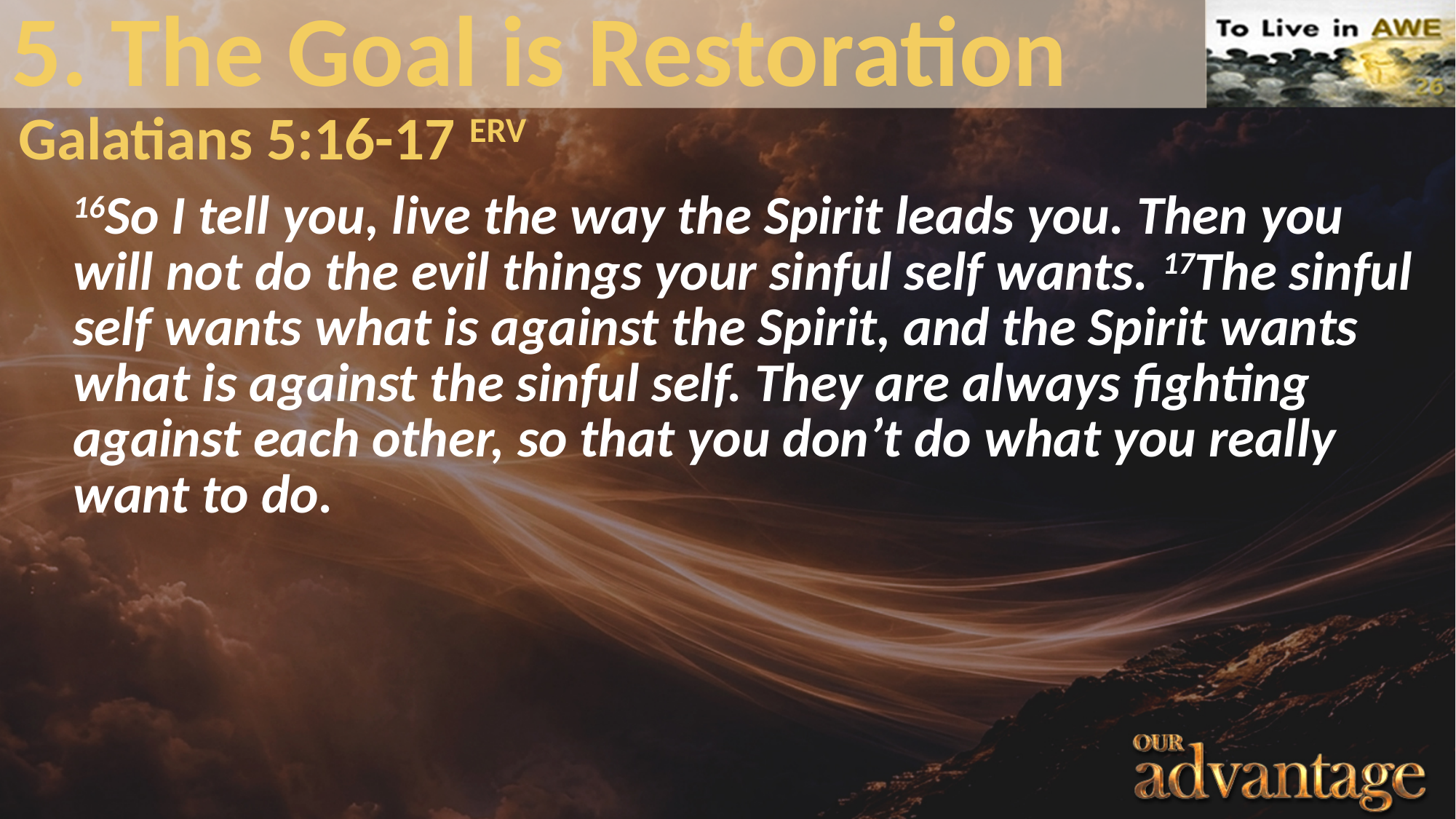

# 5. The Goal is Restoration
Galatians 5:16-17 ERV
16So I tell you, live the way the Spirit leads you. Then you will not do the evil things your sinful self wants. 17The sinful self wants what is against the Spirit, and the Spirit wants what is against the sinful self. They are always fighting against each other, so that you don’t do what you really want to do.